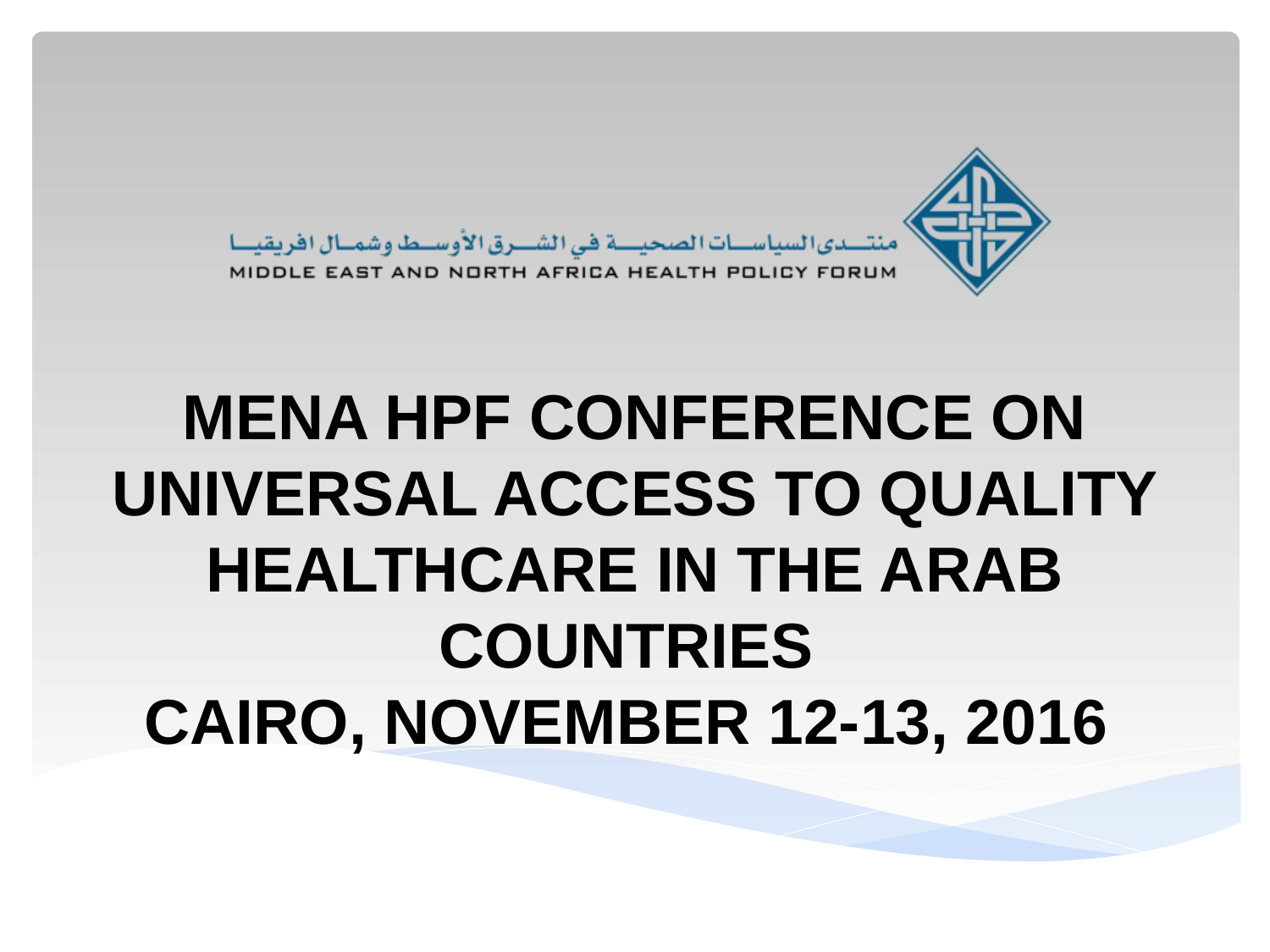

# MENA HPF CONFERENCE ON UNIVERSAL ACCESS TO QUALITY HEALTHCARE IN THE ARAB COUNTRIES CAIRO, NOVEMBER 12-13, 2016